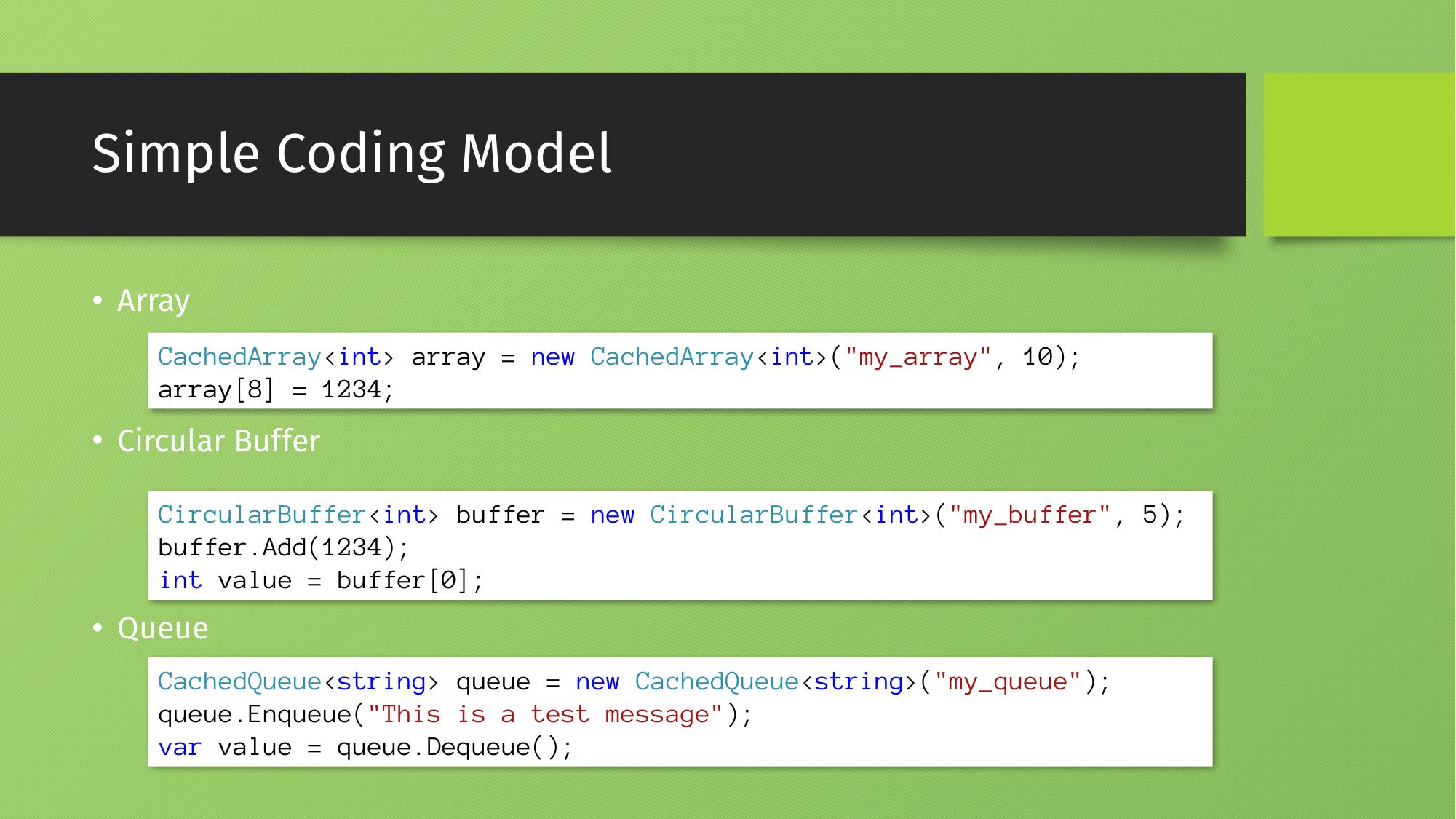

# Simple Coding Model
Array

Circular Buffer

Queue
CachedArray<int> array = new CachedArray<int>("my_array", 10);
array[8] = 1234;
CircularBuffer<int> buffer = new CircularBuffer<int>("my_buffer", 5);
buffer.Add(1234);
int value = buffer[0];
CachedQueue<string> queue = new CachedQueue<string>("my_queue");
queue.Enqueue("This is a test message");
var value = queue.Dequeue();